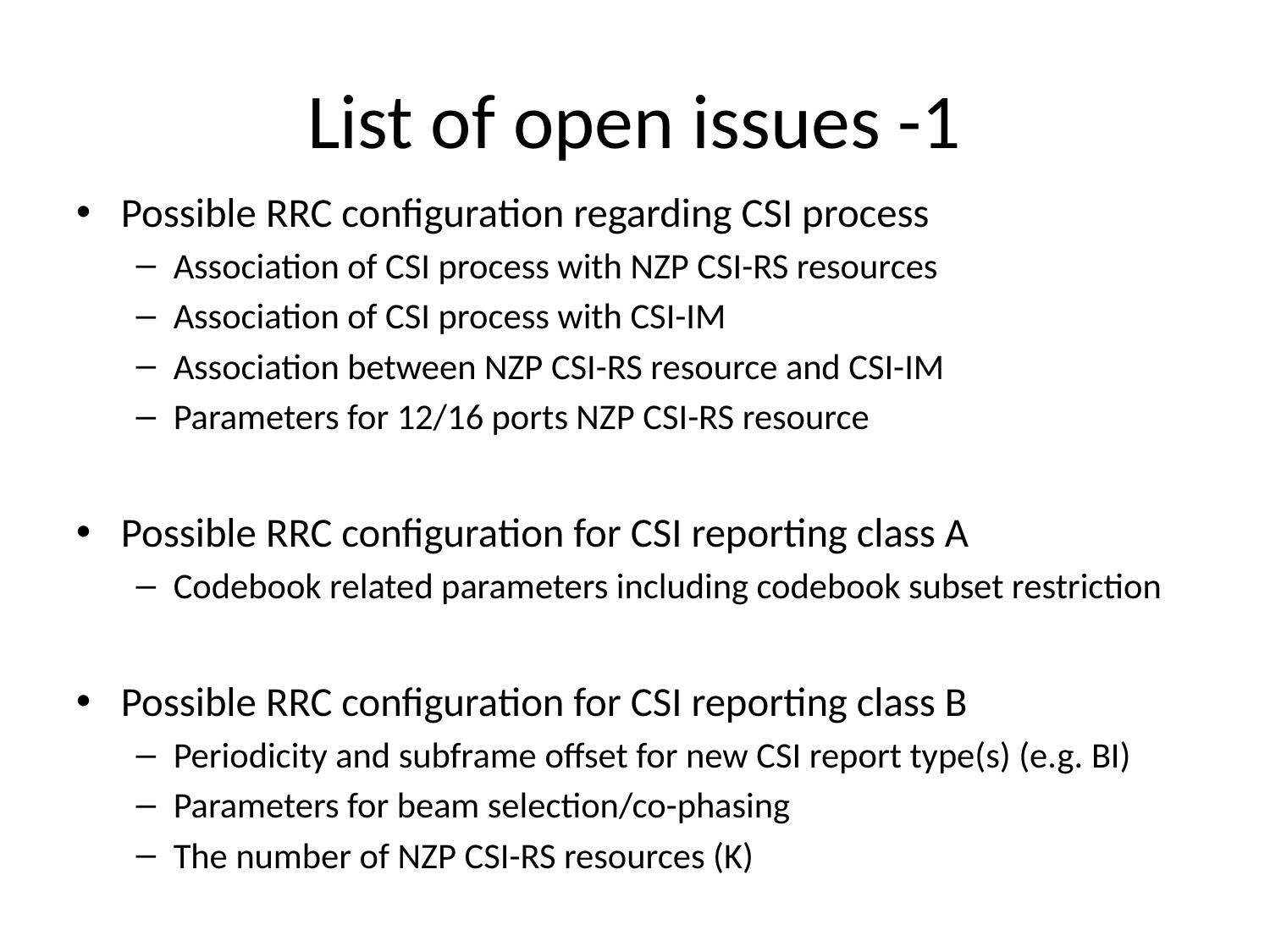

# List of open issues -1
Possible RRC configuration regarding CSI process
Association of CSI process with NZP CSI-RS resources
Association of CSI process with CSI-IM
Association between NZP CSI-RS resource and CSI-IM
Parameters for 12/16 ports NZP CSI-RS resource

Possible RRC configuration for CSI reporting class A
Codebook related parameters including codebook subset restriction

Possible RRC configuration for CSI reporting class B
Periodicity and subframe offset for new CSI report type(s) (e.g. BI)
Parameters for beam selection/co-phasing
The number of NZP CSI-RS resources (K)